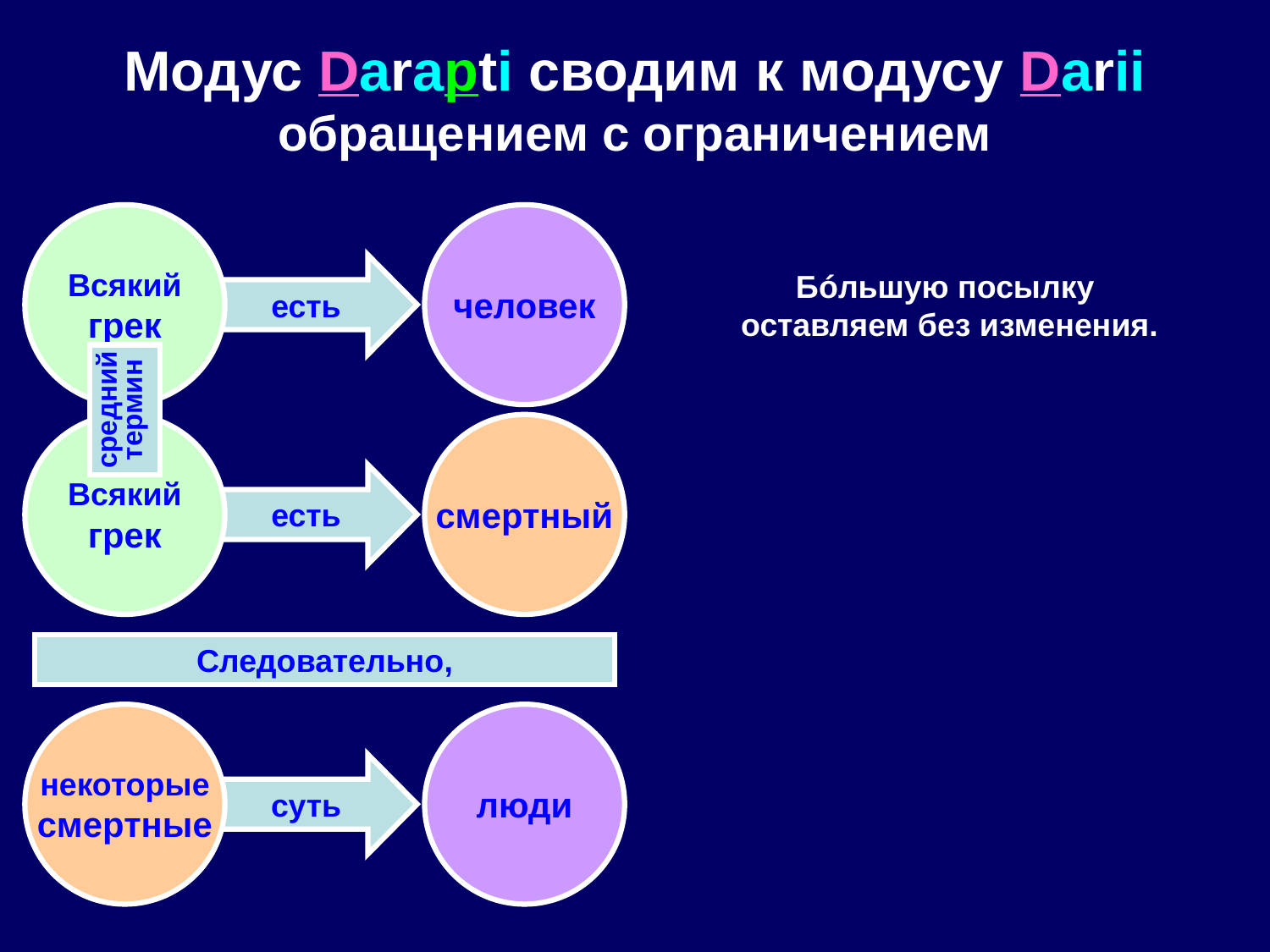

# Модус Darapti сводим к модусу Darii обращением с ограничением
Всякий
грек
человек
Бóльшую посылку
оставляем без изменения.
есть
средний
термин
Всякий
грек
смертный
есть
Следовательно,
некоторые
смертные
люди
суть